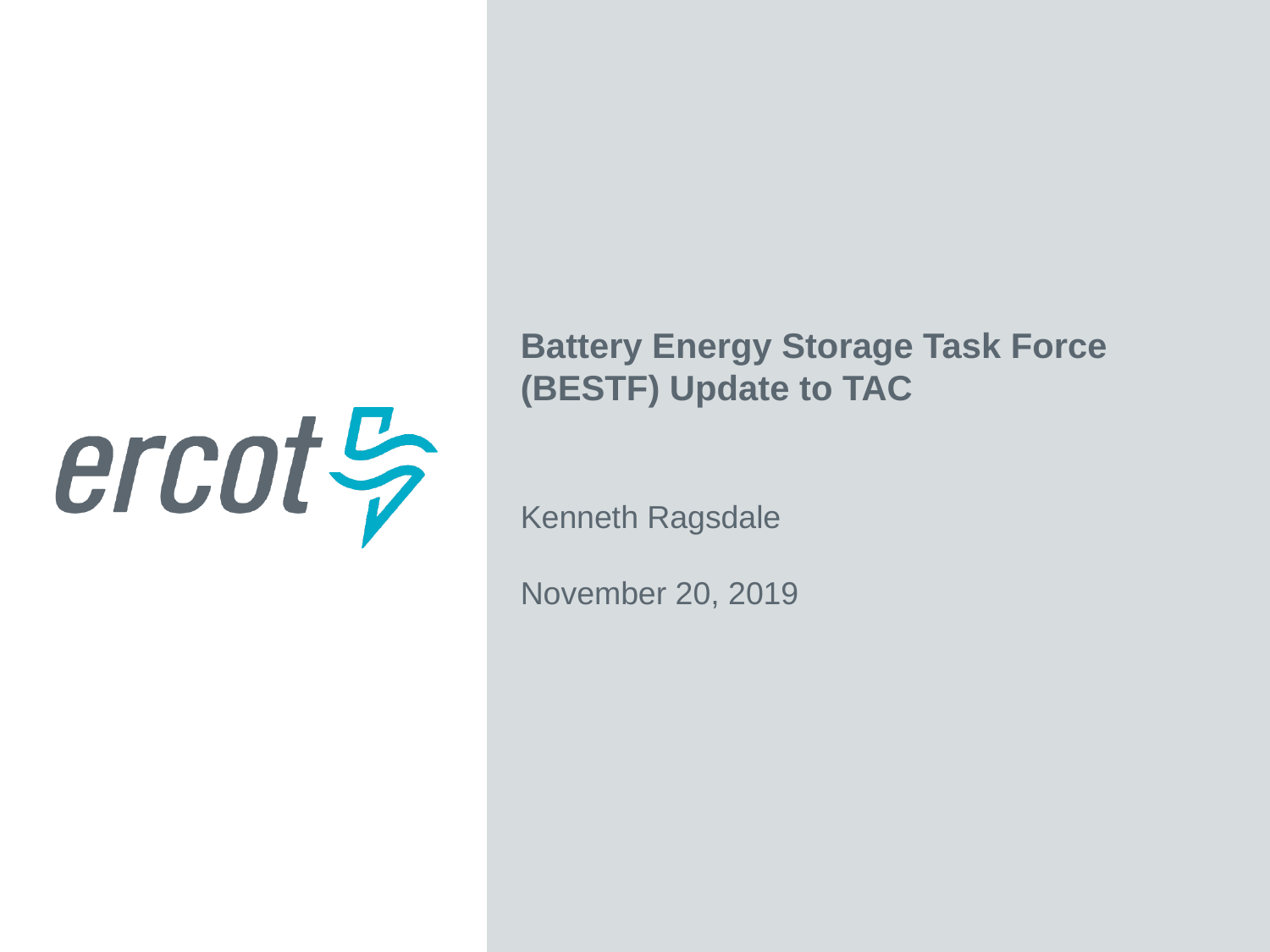

Battery Energy Storage Task Force (BESTF) Update to TAC

Kenneth Ragsdale

November 20, 2019